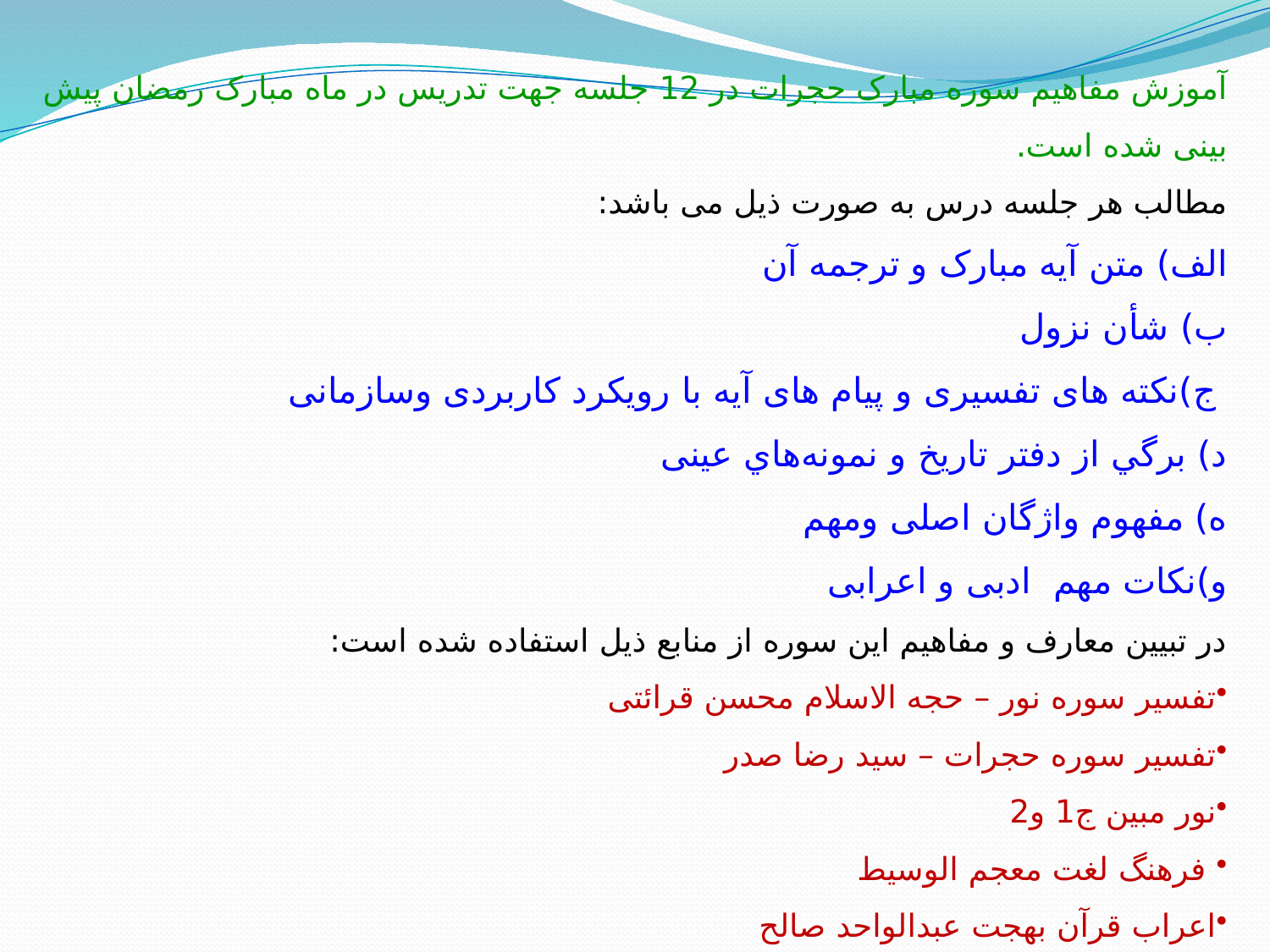

آموزش مفاهیم سوره مبارک حجرات در 12 جلسه جهت تدریس در ماه مبارک رمضان پیش بینی شده است.
مطالب هر جلسه درس به صورت ذیل می باشد:
الف) متن آیه مبارک و ترجمه آن
ب) شأن نزول
 ج)نکته های تفسیری و پیام های آیه با رویکرد کاربردی وسازمانی
د) برگي از دفتر تاريخ و نمونه‌هاي عینی
ه) مفهوم واژگان اصلی ومهم
و)نکات مهم  ادبی و اعرابی
در تبیین معارف و مفاهیم این سوره از منابع ذیل استفاده شده است:
تفسیر سوره نور – حجه الاسلام محسن قرائتی
تفسیر سوره حجرات – سید رضا صدر
نور مبین ج1 و2
 فرهنگ لغت معجم الوسیط
اعراب قرآن بهجت عبدالواحد صالح